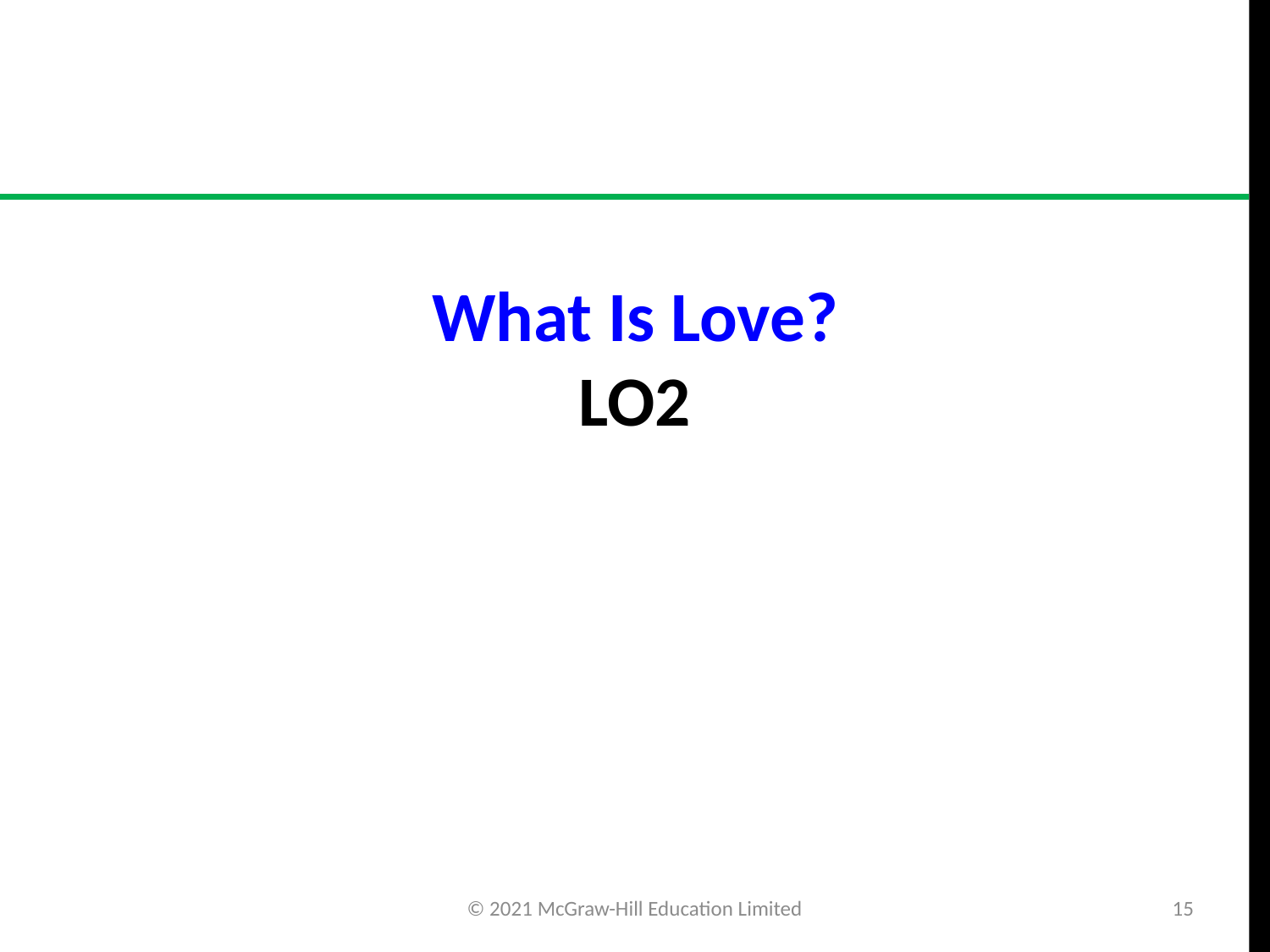

# What Is Love? LO2

© 2021 McGraw-Hill Education Limited
15